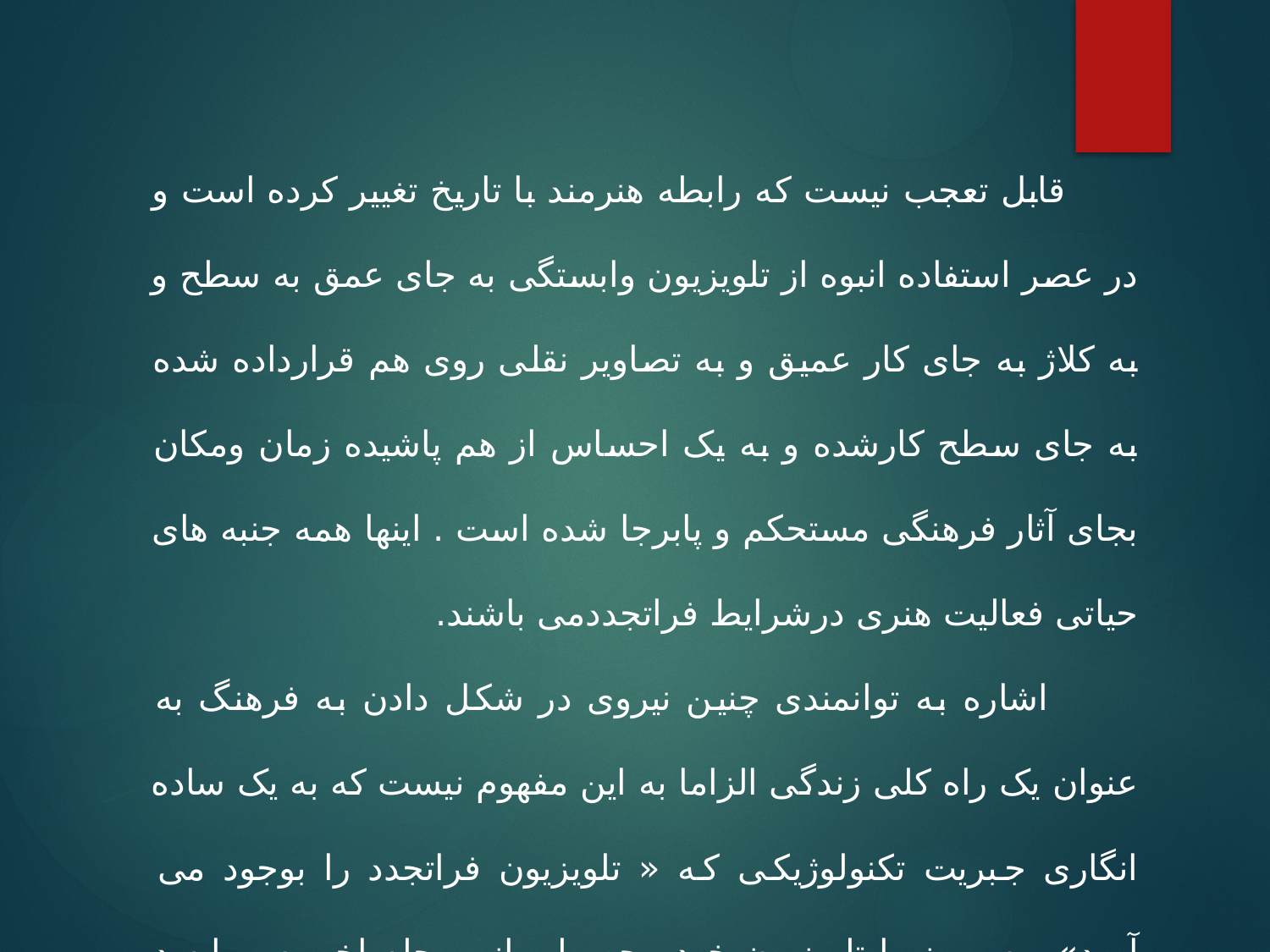

قابل تعجب نیست که رابطه هنرمند با تاریخ تغییر کرده است و در عصر استفاده انبوه از تلویزیون وابستگی به جای عمق به سطح و به کلاژ به جای کار عمیق و به تصاویر نقلی روی هم قرارداده شده به جای سطح کارشده و به یک احساس از هم پاشیده زمان ومکان بجای آثار فرهنگی مستحکم و پابرجا شده است . اینها همه جنبه های حیاتی فعالیت هنری درشرایط فراتجددمی باشند.
      اشاره به توانمندی چنین نیروی در شکل دادن به فرهنگ به عنوان یک راه کلی زندگی الزاما به این مفهوم نیست که به یک ساده انگاری جبریت تکنولوژیکی که « تلویزیون فراتجدد را بوجود می آورد» برسیم زیرا تلویزیون خود محصولی از مرحله اخیر سرمایه د اری است و بر این اساس باید آن را در چارچوب ارتقا یک فرهنگ مصرفی دید.